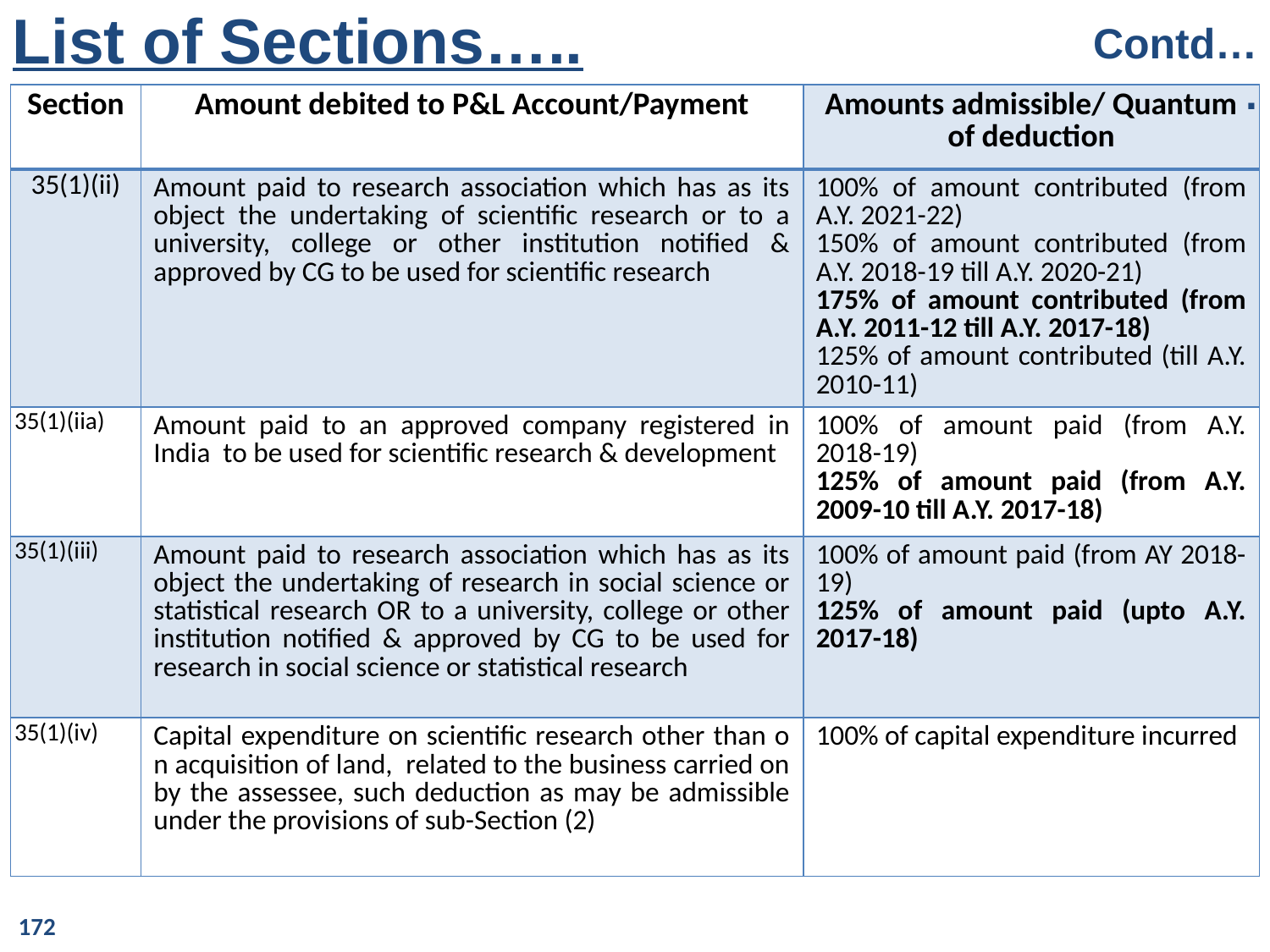

List of Sections…..
Contd….
| Section | Amount debited to P&L Account/Payment | Amounts admissible/ Quantum of deduction |
| --- | --- | --- |
| 35(1)(ii) | Amount paid to research association which has as its object the undertaking of scientific research or to a university, college or other institution notified & approved by CG to be used for scientific research | 100% of amount contributed (from A.Y. 2021-22) 150% of amount contributed (from A.Y. 2018-19 till A.Y. 2020-21) 175% of amount contributed (from A.Y. 2011-12 till A.Y. 2017-18) 125% of amount contributed (till A.Y. 2010-11) |
| 35(1)(iia) | Amount paid to an approved company registered in India to be used for scientific research & development | 100% of amount paid (from A.Y. 2018-19) 125% of amount paid (from A.Y. 2009-10 till A.Y. 2017-18) |
| 35(1)(iii) | Amount paid to research association which has as its object the undertaking of research in social science or statistical research OR to a university, college or other institution notified & approved by CG to be used for research in social science or statistical research | 100% of amount paid (from AY 2018-19) 125% of amount paid (upto A.Y. 2017-18) |
| 35(1)(iv) | Capital expenditure on scientific research other than o n acquisition of land, related to the business carried on by the assessee, such deduction as may be admissible under the provisions of sub-Section (2) | 100% of capital expenditure incurred |
172